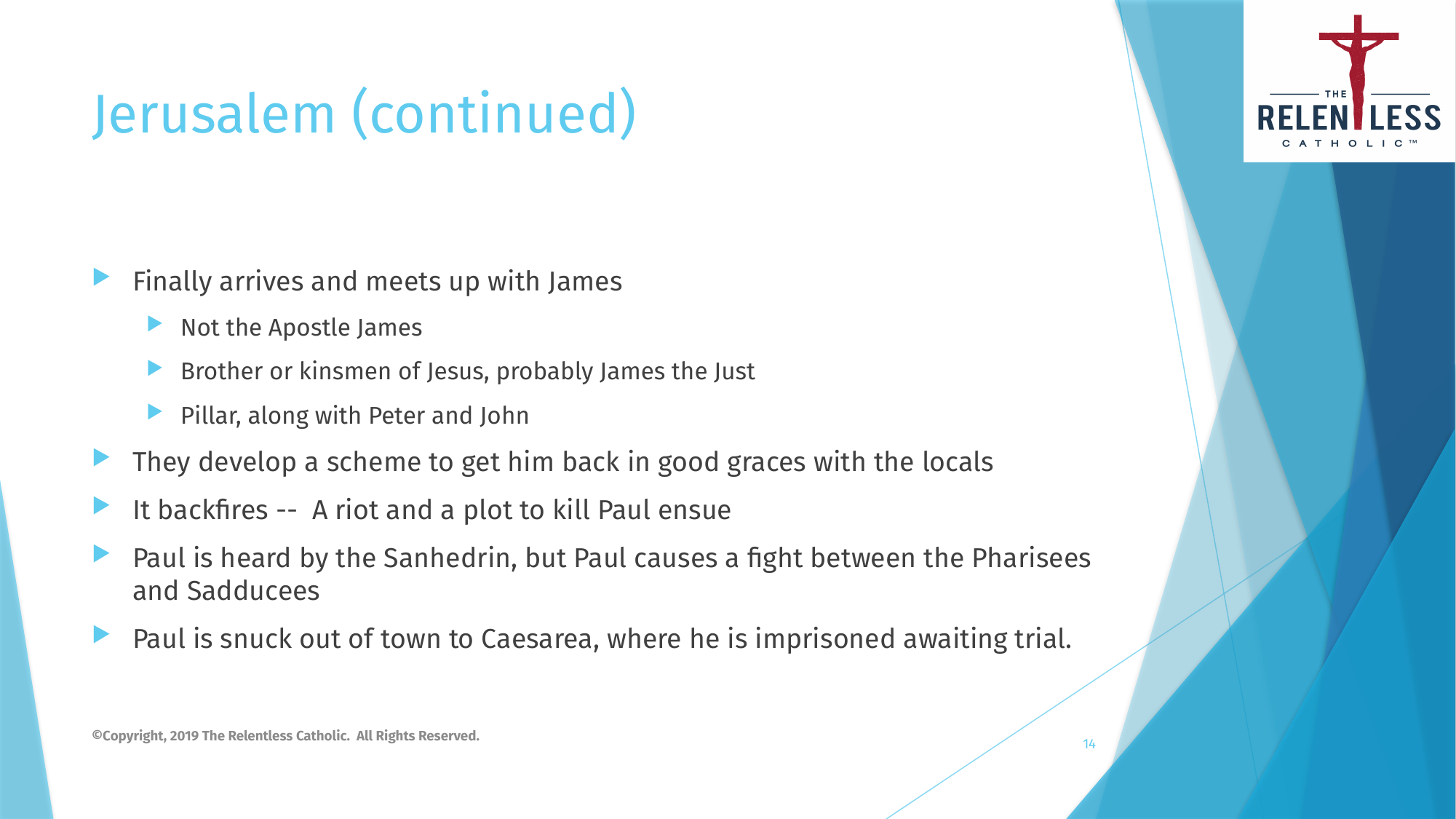

# Jerusalem (continued)
Finally arrives and meets up with James
Not the Apostle James
Brother or kinsmen of Jesus, probably James the Just
Pillar, along with Peter and John
They develop a scheme to get him back in good graces with the locals
It backfires --  A riot and a plot to kill Paul ensue
Paul is heard by the Sanhedrin, but Paul causes a fight between the Pharisees and Sadducees
Paul is snuck out of town to Caesarea, where he is imprisoned awaiting trial.
©Copyright, 2019 The Relentless Catholic.  All Rights Reserved.

14